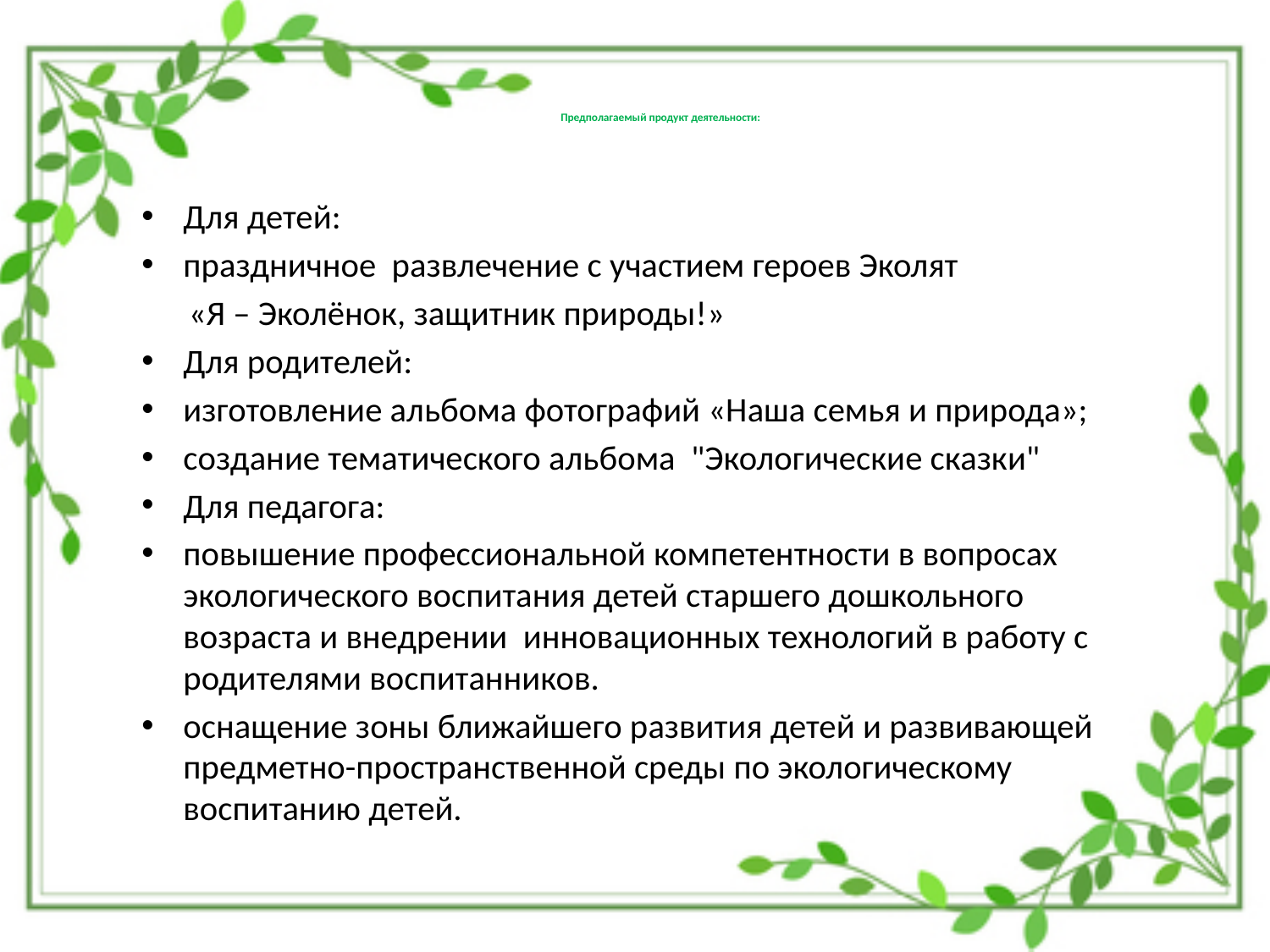

# Предполагаемый продукт деятельности:
Для детей:
праздничное  развлечение с участием героев Эколят
      «Я – Эколёнок, защитник природы!»
Для родителей:
изготовление альбома фотографий «Наша семья и природа»;
создание тематического альбома  "Экологические сказки"
Для педагога:
повышение профессиональной компетентности в вопросах экологического воспитания детей старшего дошкольного возраста и внедрении  инновационных технологий в работу с родителями воспитанников.
оснащение зоны ближайшего развития детей и развивающей предметно-пространственной среды по экологическому воспитанию детей.